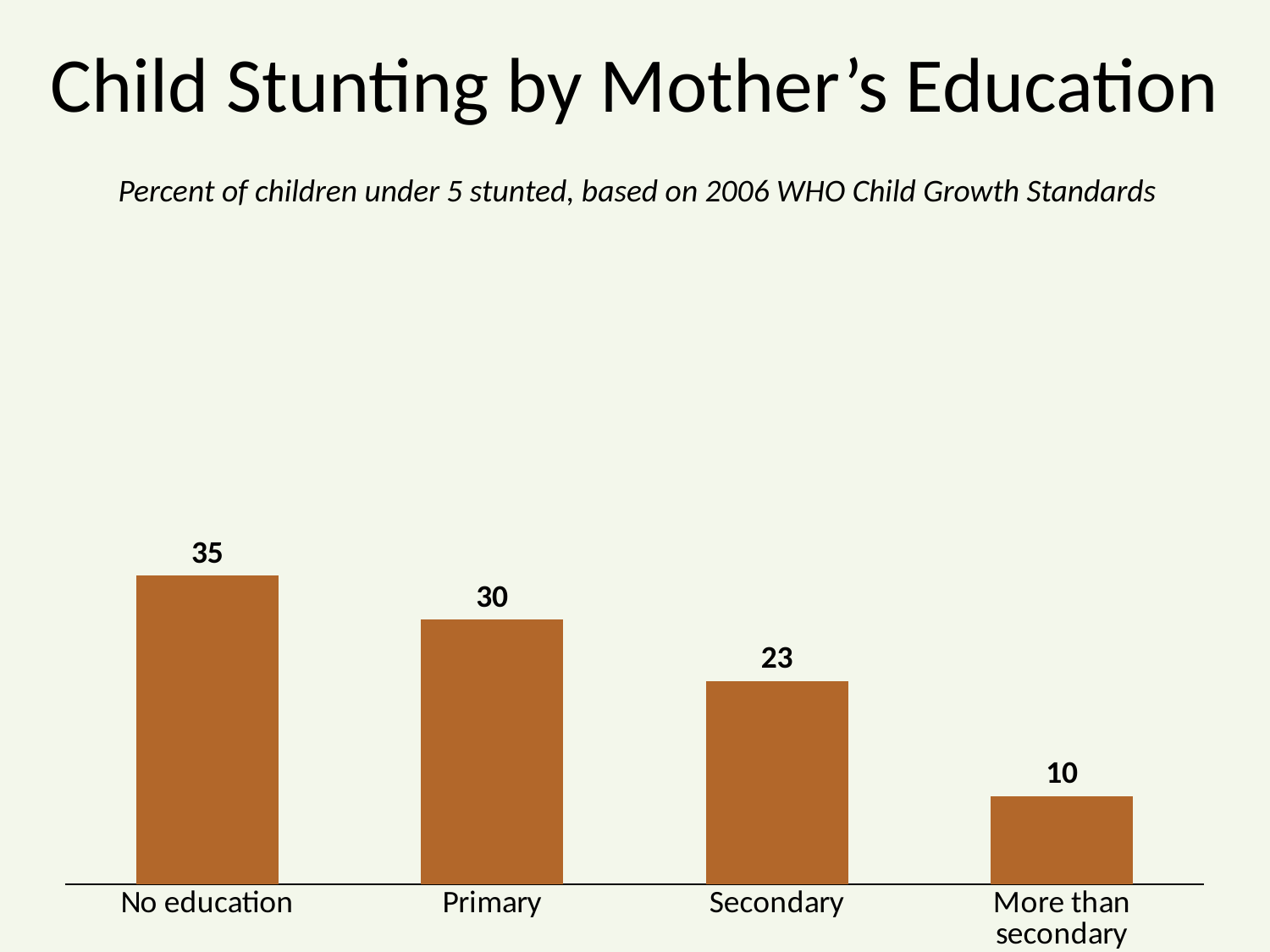

# Child Stunting by Mother’s Education
Percent of children under 5 stunted, based on 2006 WHO Child Growth Standards

### Chart

| Category | Series 1 |
|---|---|
| No education | 35.0 |
| Primary | 30.0 |
| Secondary | 23.0 |
| More than secondary | 10.0 |